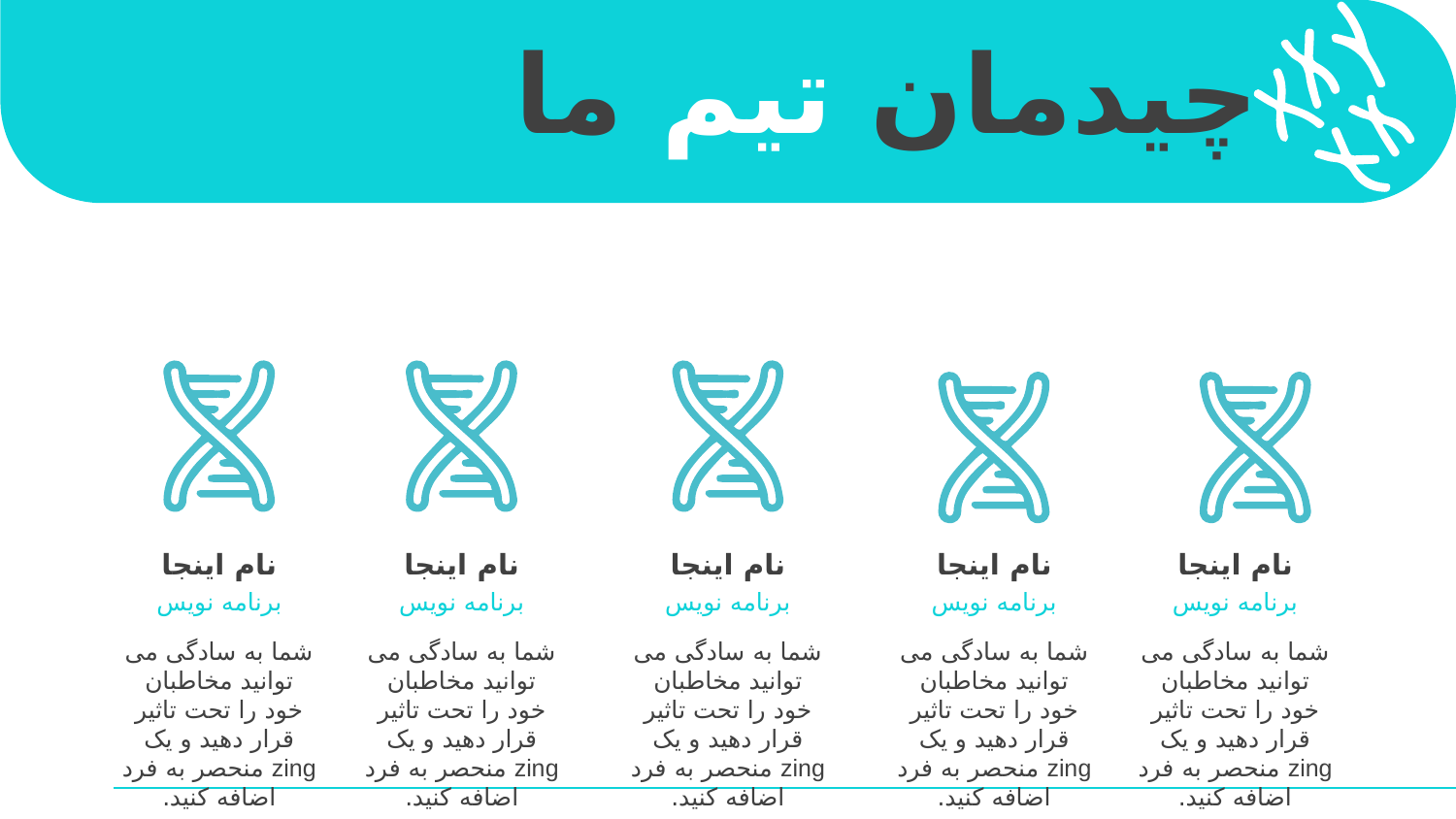

# چیدمان تیم ما

نام اینجا
برنامه نویس
شما به سادگی می توانید مخاطبان خود را تحت تاثیر قرار دهید و یک zing منحصر به فرد اضافه کنید.
نام اینجا
برنامه نویس
شما به سادگی می توانید مخاطبان خود را تحت تاثیر قرار دهید و یک zing منحصر به فرد اضافه کنید.
نام اینجا
برنامه نویس
شما به سادگی می توانید مخاطبان خود را تحت تاثیر قرار دهید و یک zing منحصر به فرد اضافه کنید.
نام اینجا
برنامه نویس
شما به سادگی می توانید مخاطبان خود را تحت تاثیر قرار دهید و یک zing منحصر به فرد اضافه کنید.
نام اینجا
برنامه نویس
شما به سادگی می توانید مخاطبان خود را تحت تاثیر قرار دهید و یک zing منحصر به فرد اضافه کنید.